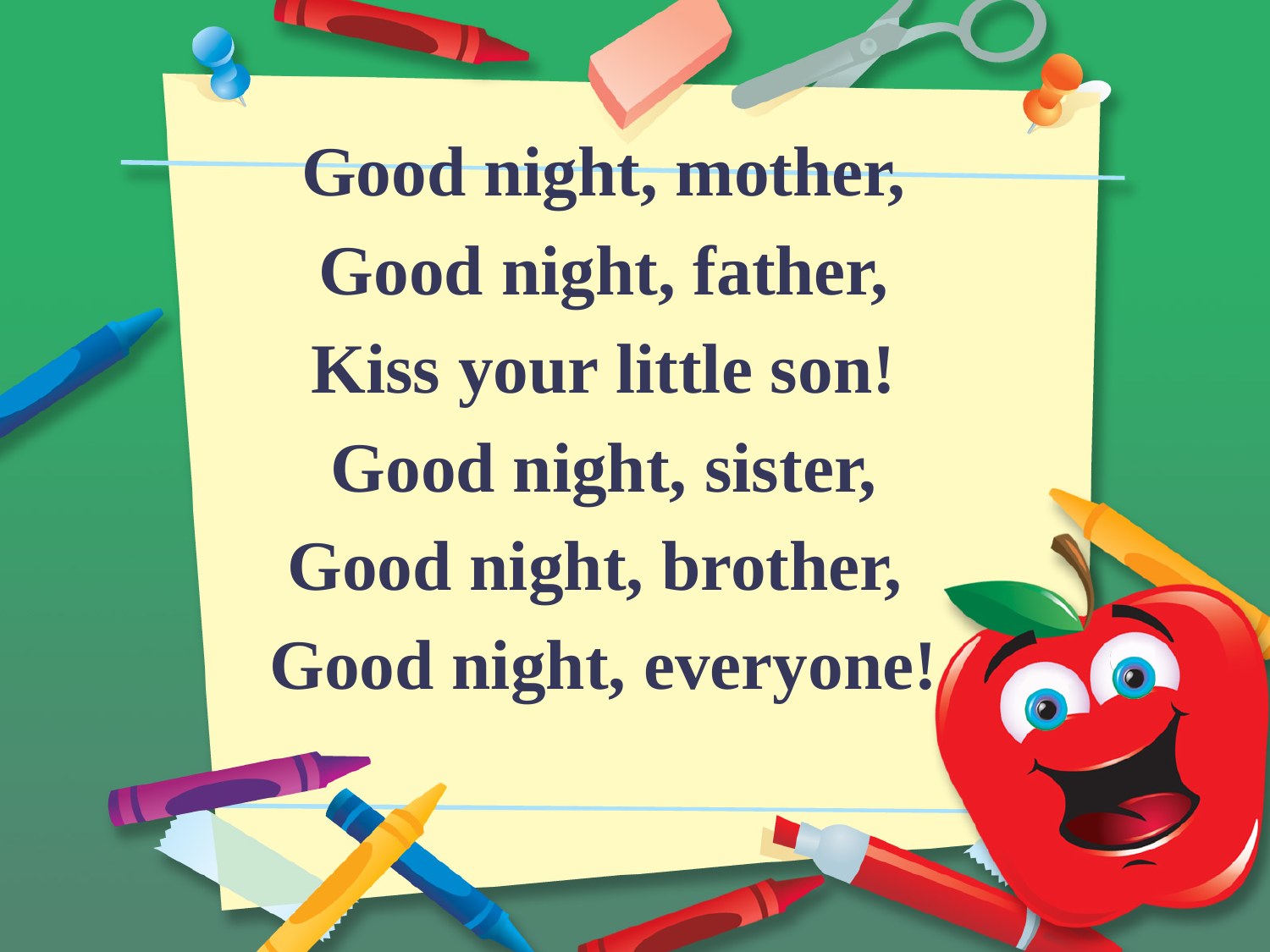

#
Good night, mother,
Good night, father,
Kiss your little son!
Good night, sister,
Good night, brother,
Good night, everyone!